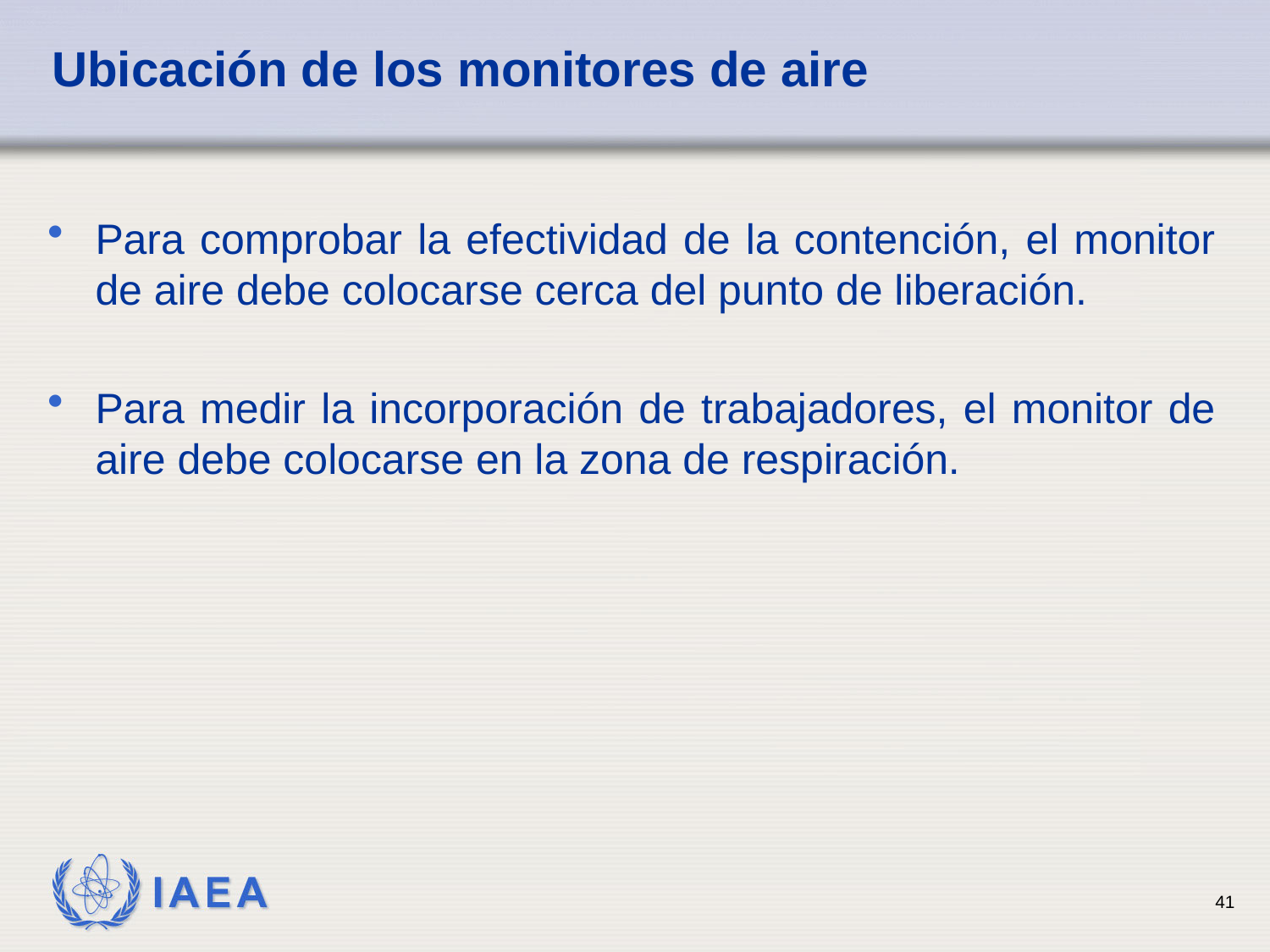

# Ubicación de los monitores de aire

Para comprobar la efectividad de la contención, el monitor de aire debe colocarse cerca del punto de liberación.

Para medir la incorporación de trabajadores, el monitor de aire debe colocarse en la zona de respiración.
41